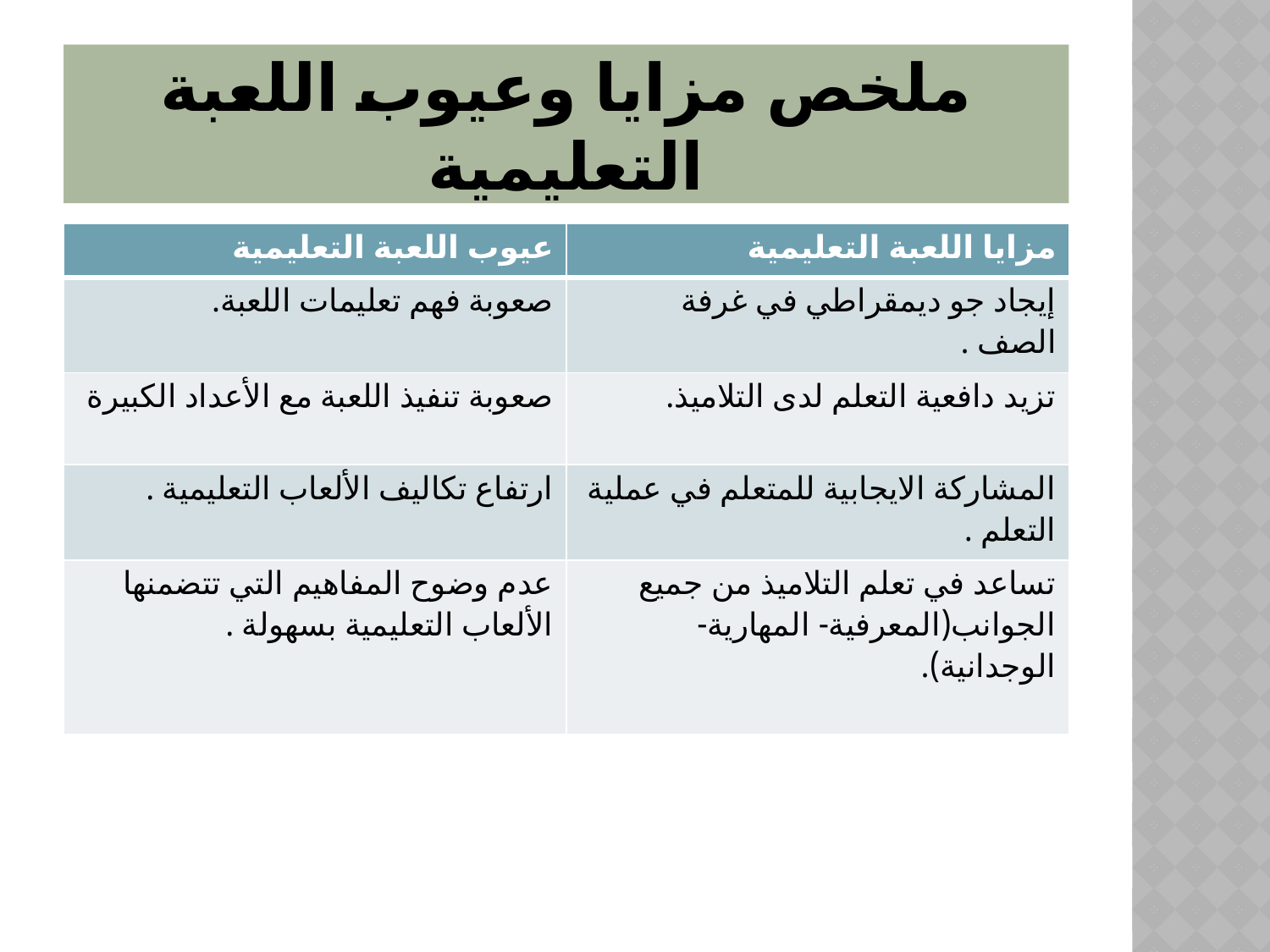

# ملخص مزايا وعيوب اللعبة التعليمية
| عيوب اللعبة التعليمية | مزايا اللعبة التعليمية |
| --- | --- |
| صعوبة فهم تعليمات اللعبة. | إيجاد جو ديمقراطي في غرفة الصف . |
| صعوبة تنفيذ اللعبة مع الأعداد الكبيرة | تزيد دافعية التعلم لدى التلاميذ. |
| ارتفاع تكاليف الألعاب التعليمية . | المشاركة الايجابية للمتعلم في عملية التعلم . |
| عدم وضوح المفاهيم التي تتضمنها الألعاب التعليمية بسهولة . | تساعد في تعلم التلاميذ من جميع الجوانب(المعرفية- المهارية- الوجدانية). |